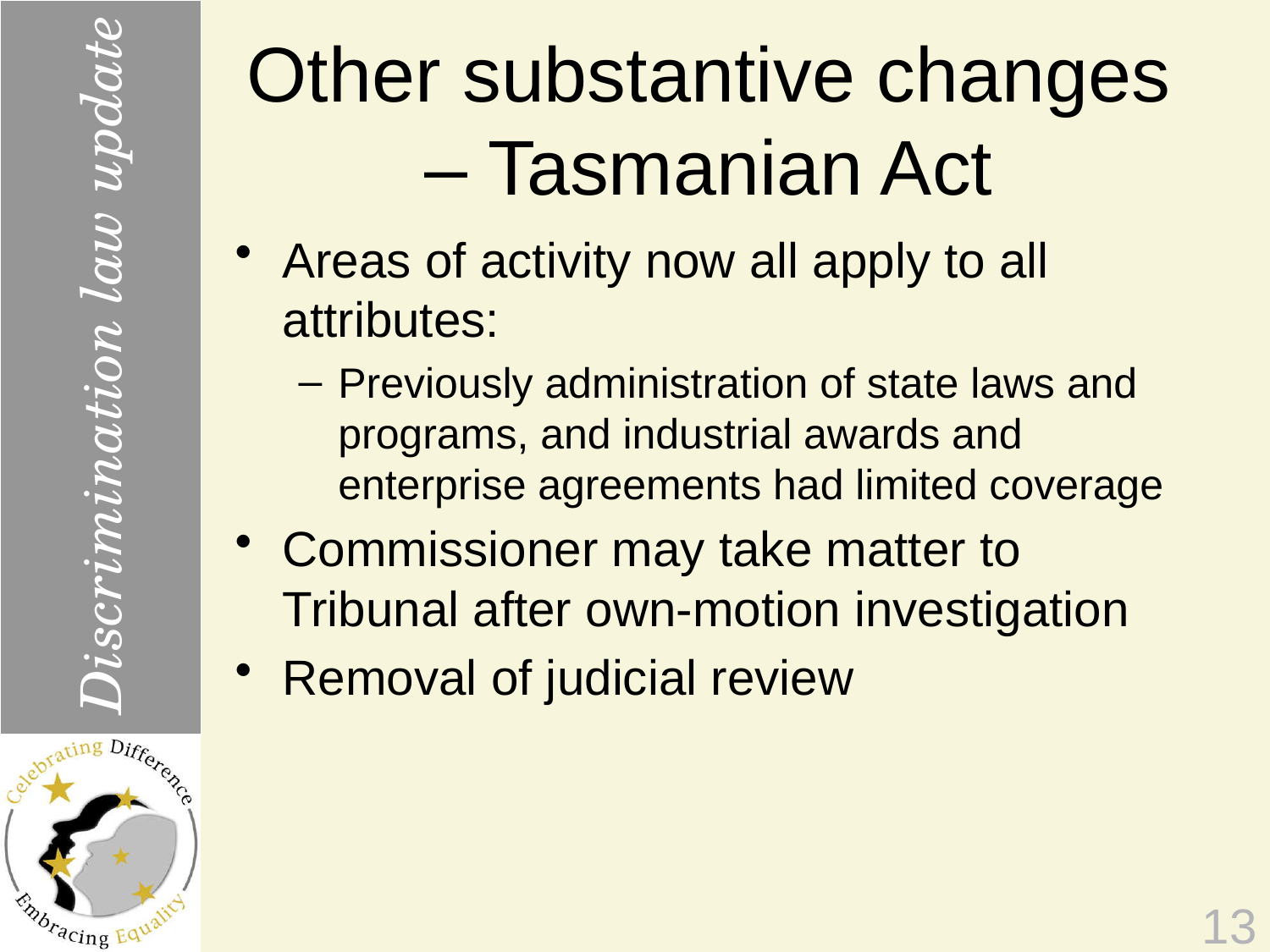

Discrimination law update
# Other substantive changes – Tasmanian Act
Areas of activity now all apply to all attributes:
Previously administration of state laws and programs, and industrial awards and enterprise agreements had limited coverage
Commissioner may take matter to Tribunal after own-motion investigation
Removal of judicial review
13